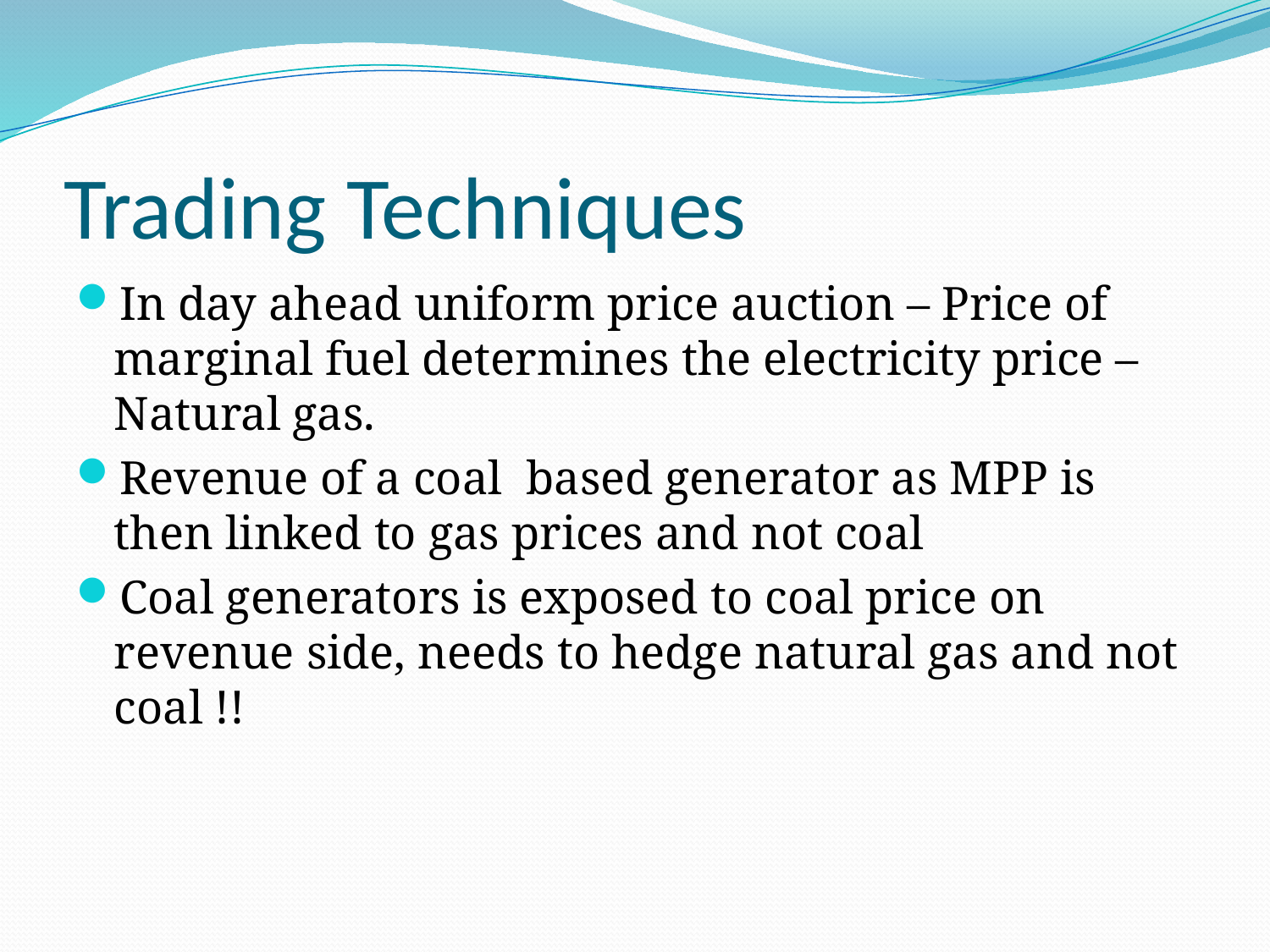

# Trading Techniques
In day ahead uniform price auction – Price of  marginal fuel determines the electricity price – Natural gas.
Revenue of a coal  based generator as MPP is then linked to gas prices and not coal
Coal generators is exposed to coal price on revenue side, needs to hedge natural gas and not coal !!